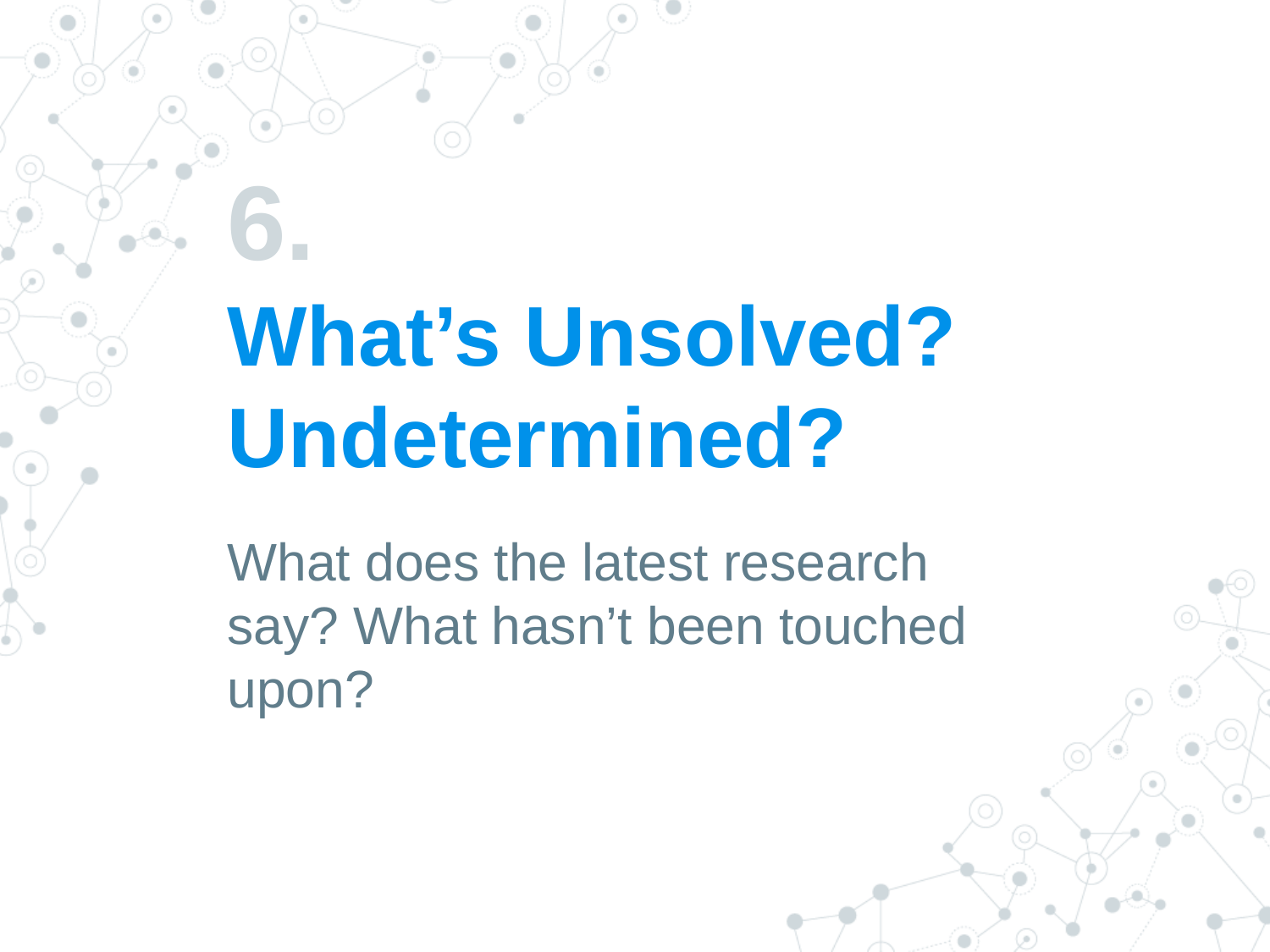

# 6.
What’s Unsolved? Undetermined?
What does the latest research say? What hasn’t been touched upon?